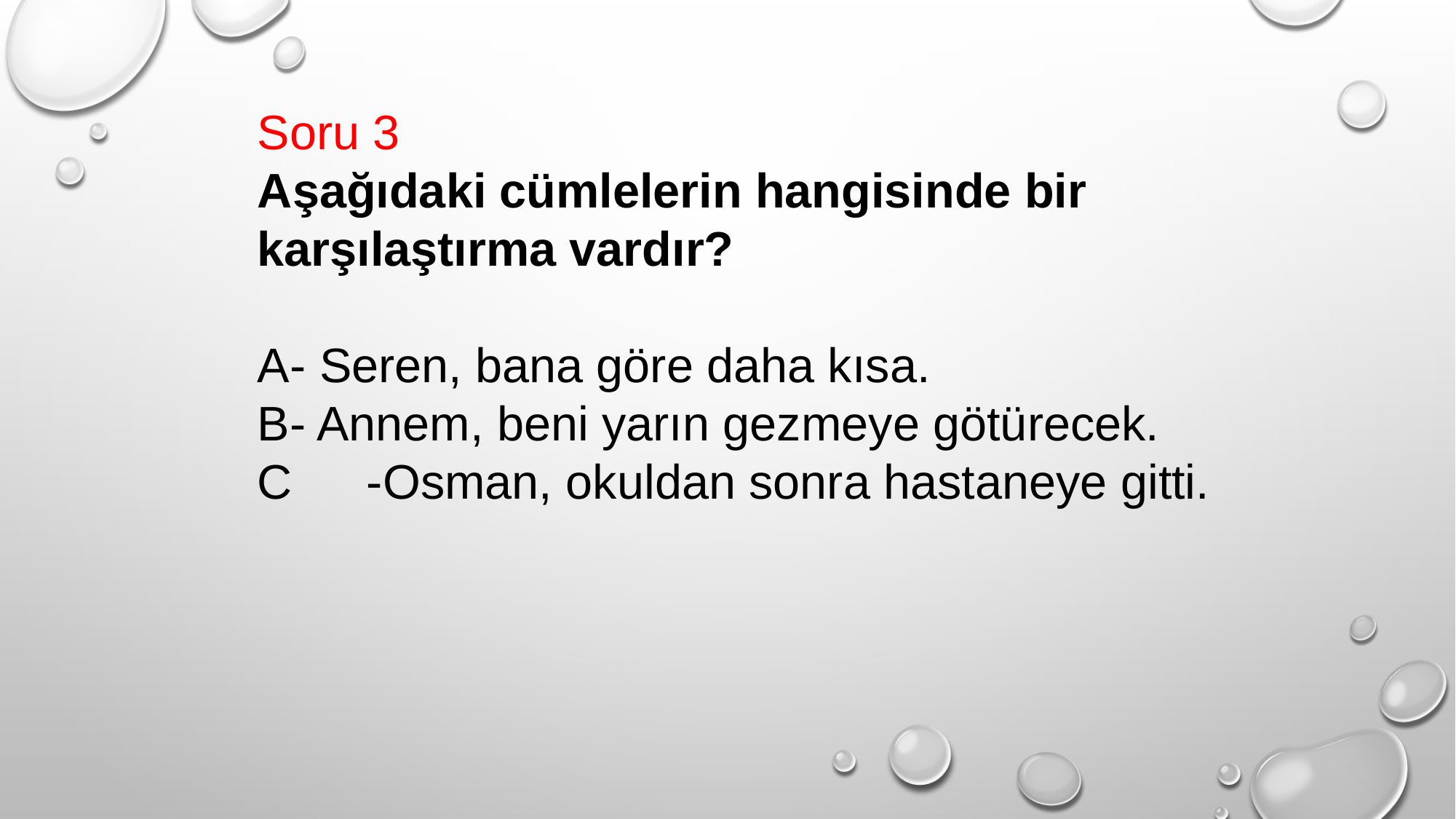

Soru 3
Aşağıdaki cümlelerin hangisinde bir karşılaştırma vardır?

A- Seren, bana göre daha kısa.
B- Annem, beni yarın gezmeye götürecek.
C	-Osman, okuldan sonra hastaneye gitti.